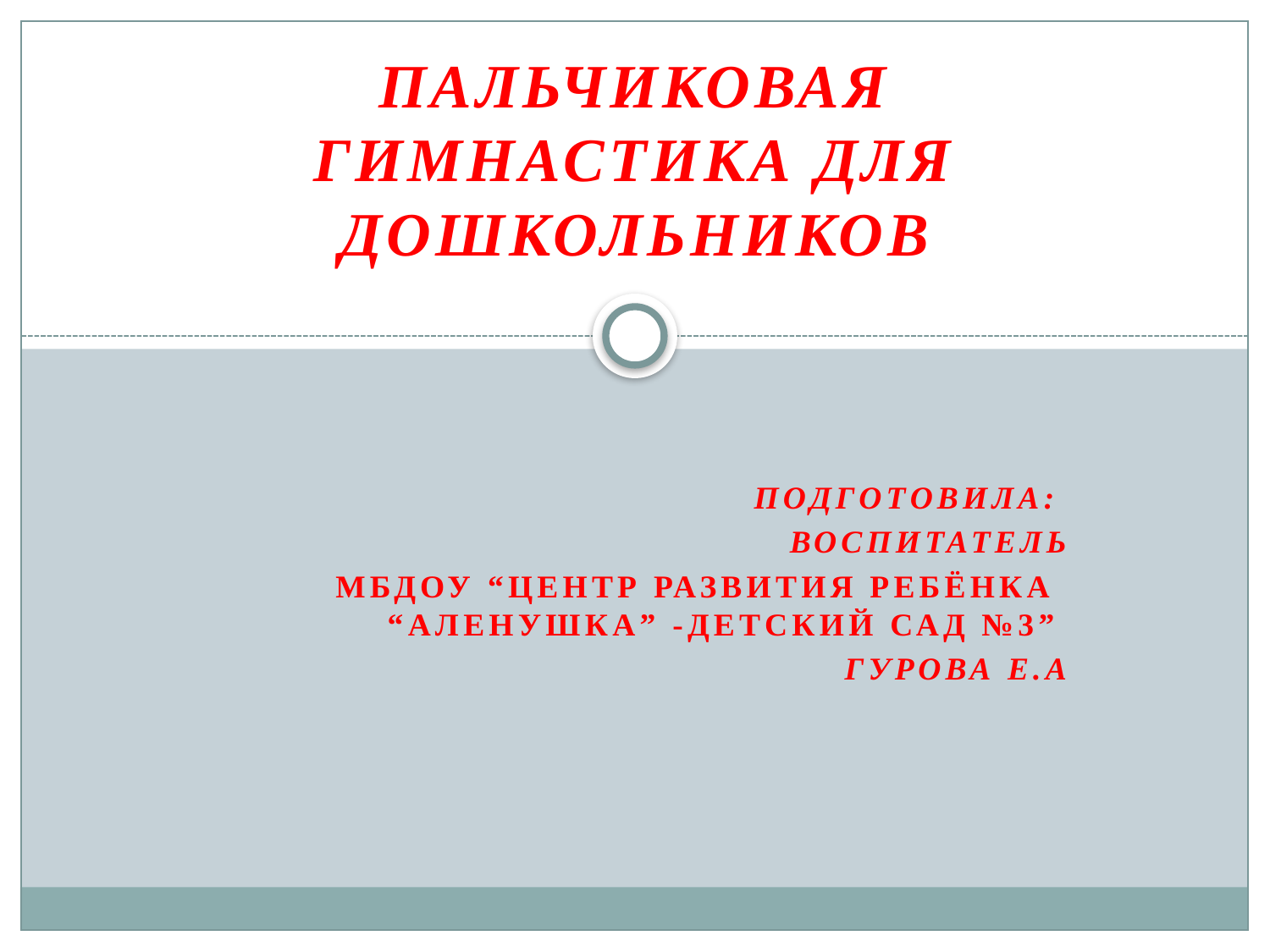

Пальчиковая гимнастика для дошкольников

Подготовила:
Воспитатель
 МБДОУ “Центр развития ребёнка  “Аленушка” -детский сад №3”
Гурова Е.А